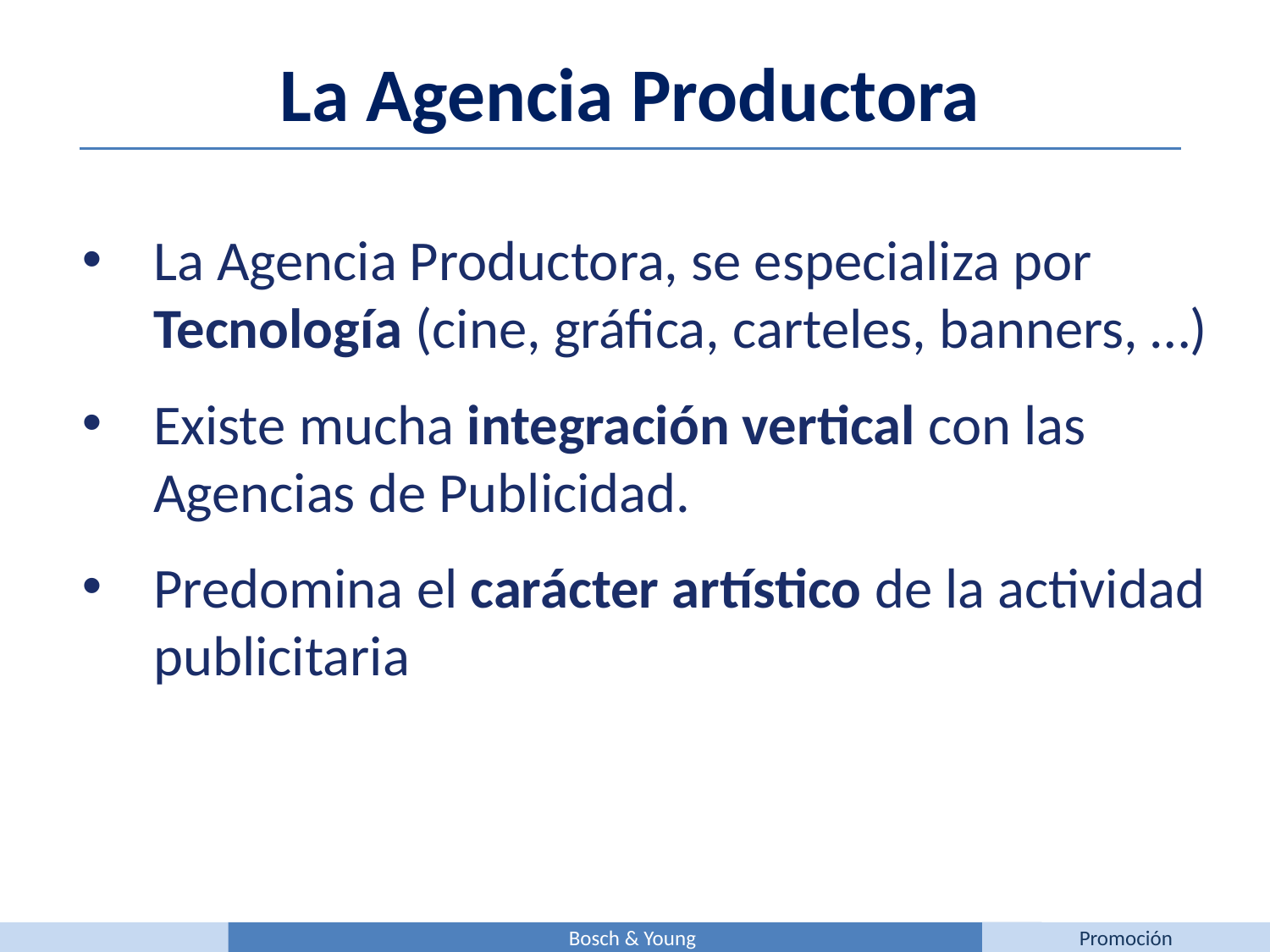

La Agencia Productora
La Agencia Productora, se especializa por Tecnología (cine, gráfica, carteles, banners, …)
Existe mucha integración vertical con las Agencias de Publicidad.
Predomina el carácter artístico de la actividad publicitaria

Bosch & Young
Promoción